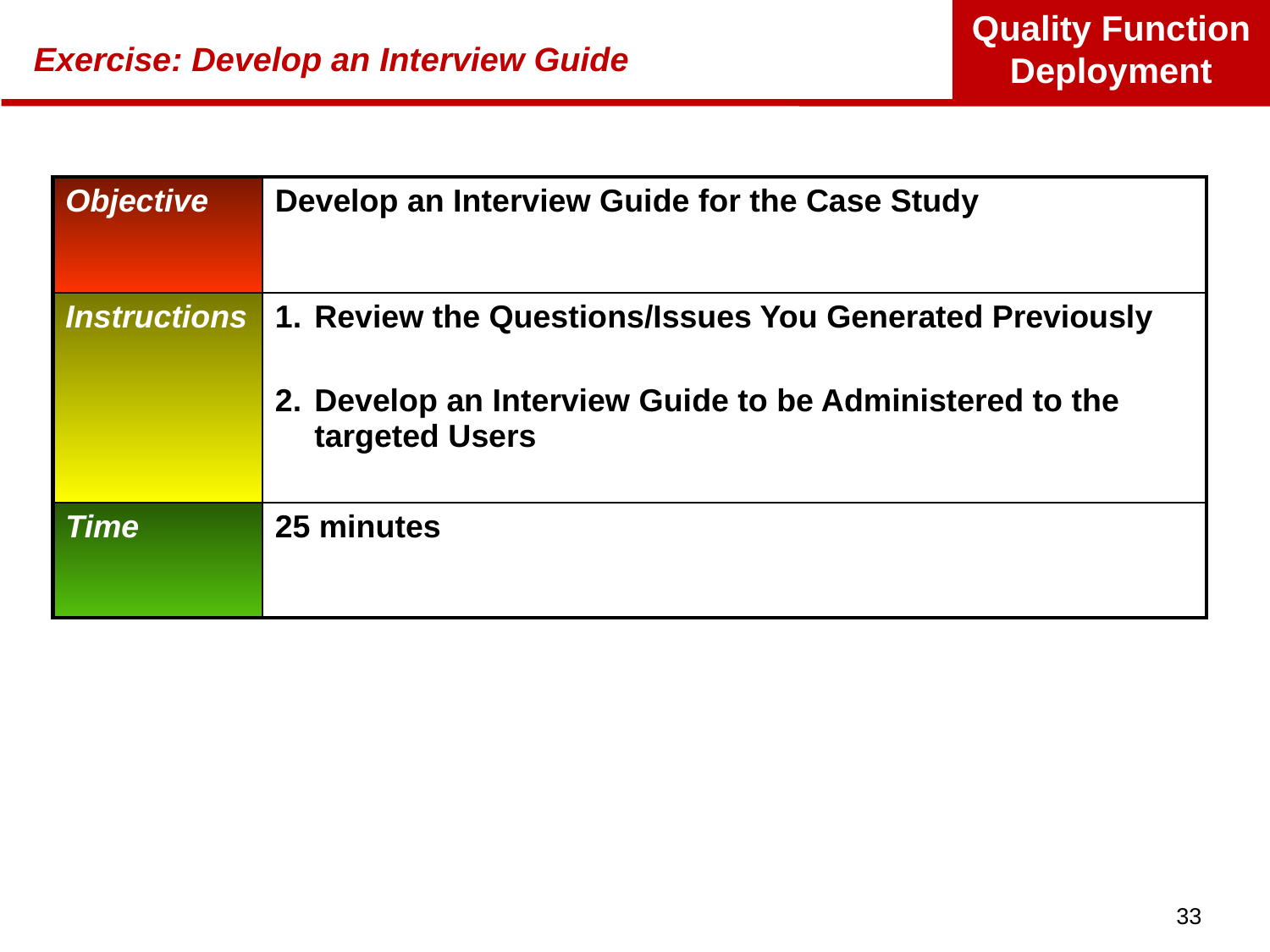

# Exercise: Develop an Interview Guide
| Objective | Develop an Interview Guide for the Case Study |
| --- | --- |
| Instructions | Review the Questions/Issues You Generated Previously Develop an Interview Guide to be Administered to the targeted Users |
| Time | 25 minutes |